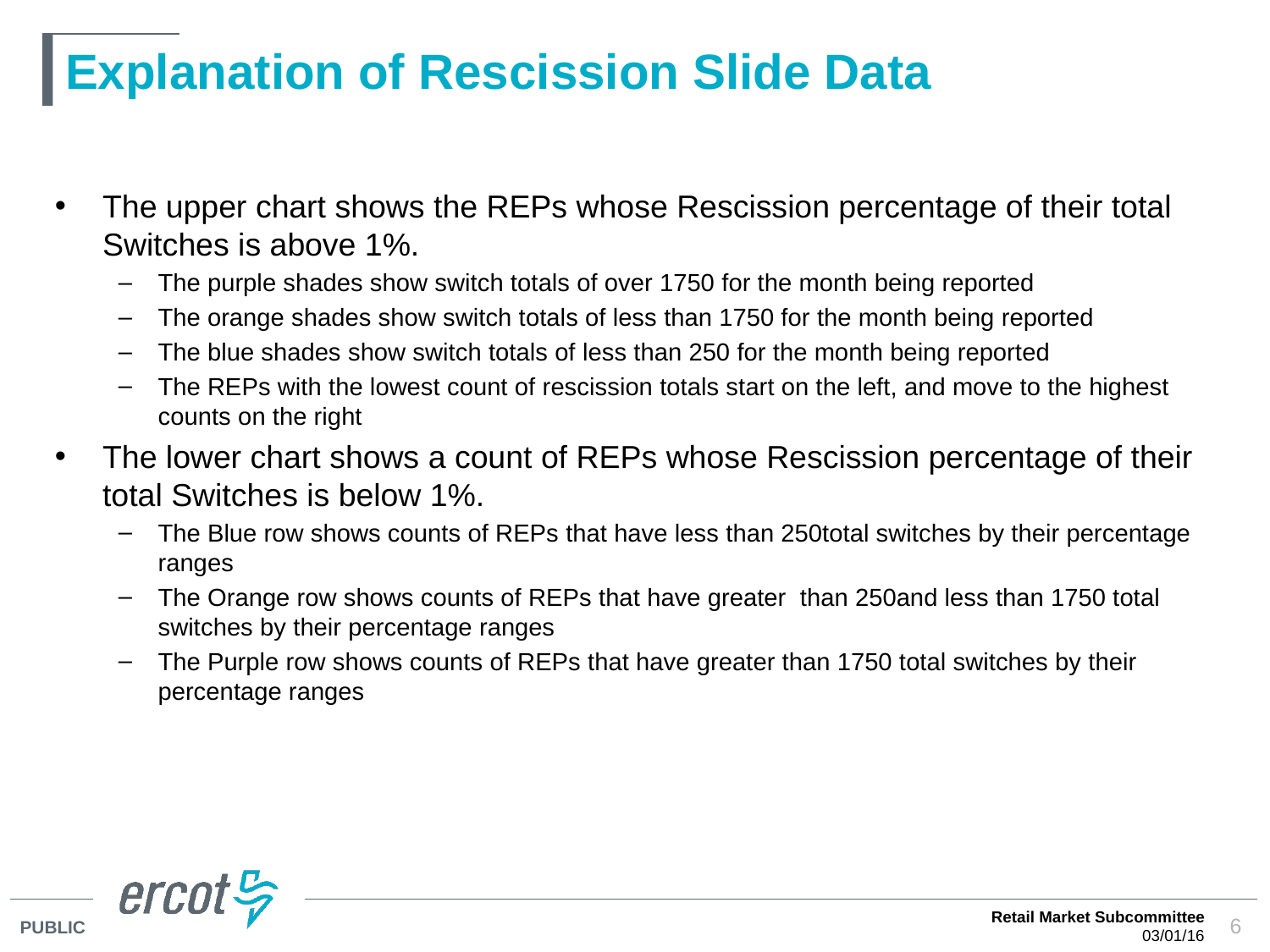

# Explanation of Rescission Slide Data
The upper chart shows the REPs whose Rescission percentage of their total Switches is above 1%.
The purple shades show switch totals of over 1750 for the month being reported
The orange shades show switch totals of less than 1750 for the month being reported
The blue shades show switch totals of less than 250 for the month being reported
The REPs with the lowest count of rescission totals start on the left, and move to the highest counts on the right
The lower chart shows a count of REPs whose Rescission percentage of their total Switches is below 1%.
The Blue row shows counts of REPs that have less than 250total switches by their percentage ranges
The Orange row shows counts of REPs that have greater  than 250and less than 1750 total switches by their percentage ranges
The Purple row shows counts of REPs that have greater than 1750 total switches by their percentage ranges
Retail Market Subcommittee
03/01/16
6